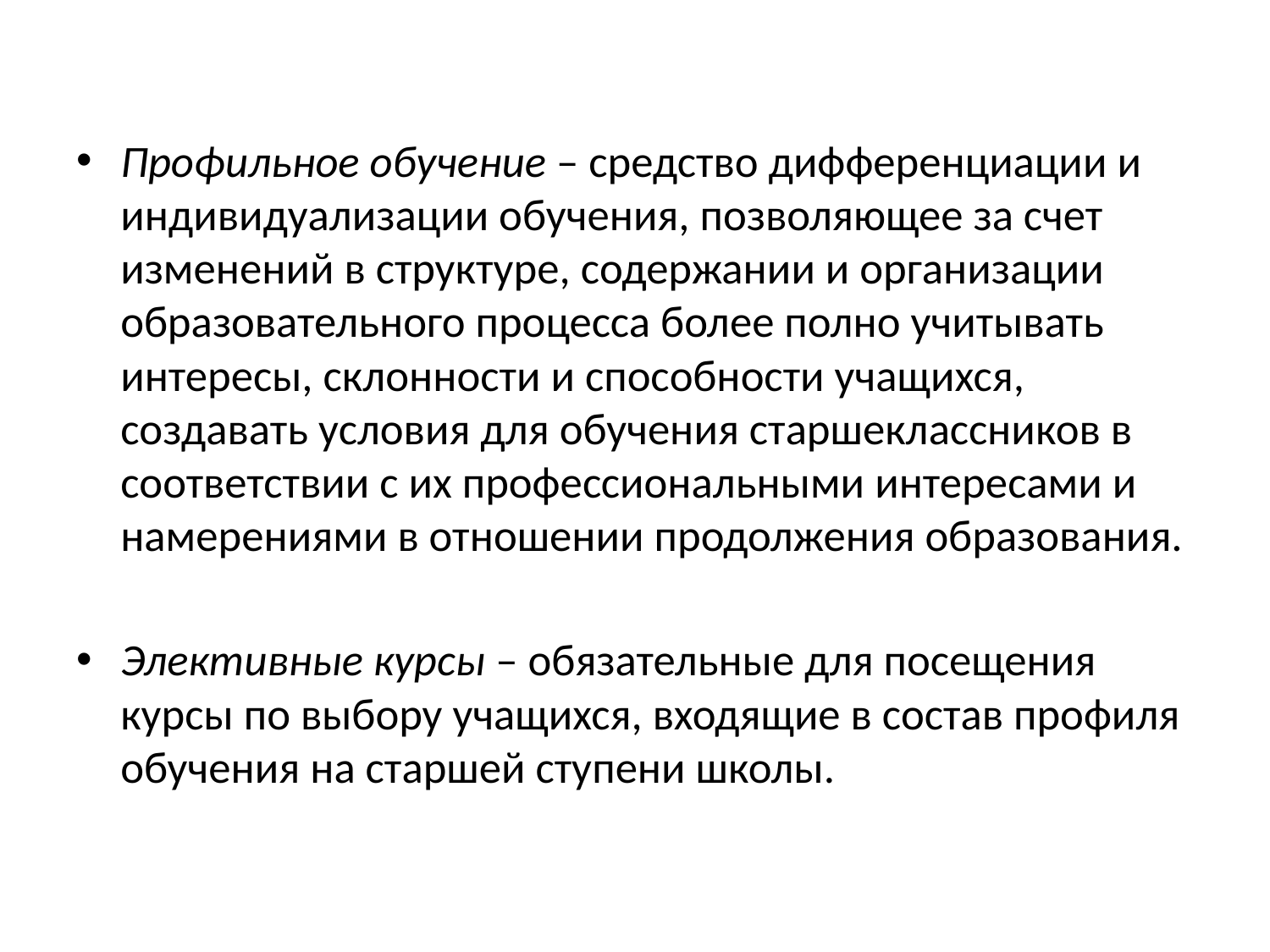

Профильное обучение – средство дифференциации и индивидуализации обучения, позволяющее за счет изменений в структуре, содержании и организации образовательного процесса более полно учитывать интересы, склонности и способности учащихся, создавать условия для обучения старшеклассников в соответствии с их профессиональными интересами и намерениями в отношении продолжения образования.

Элективные курсы – обязательные для посещения курсы по выбору учащихся, входящие в состав профиля обучения на старшей ступени школы.